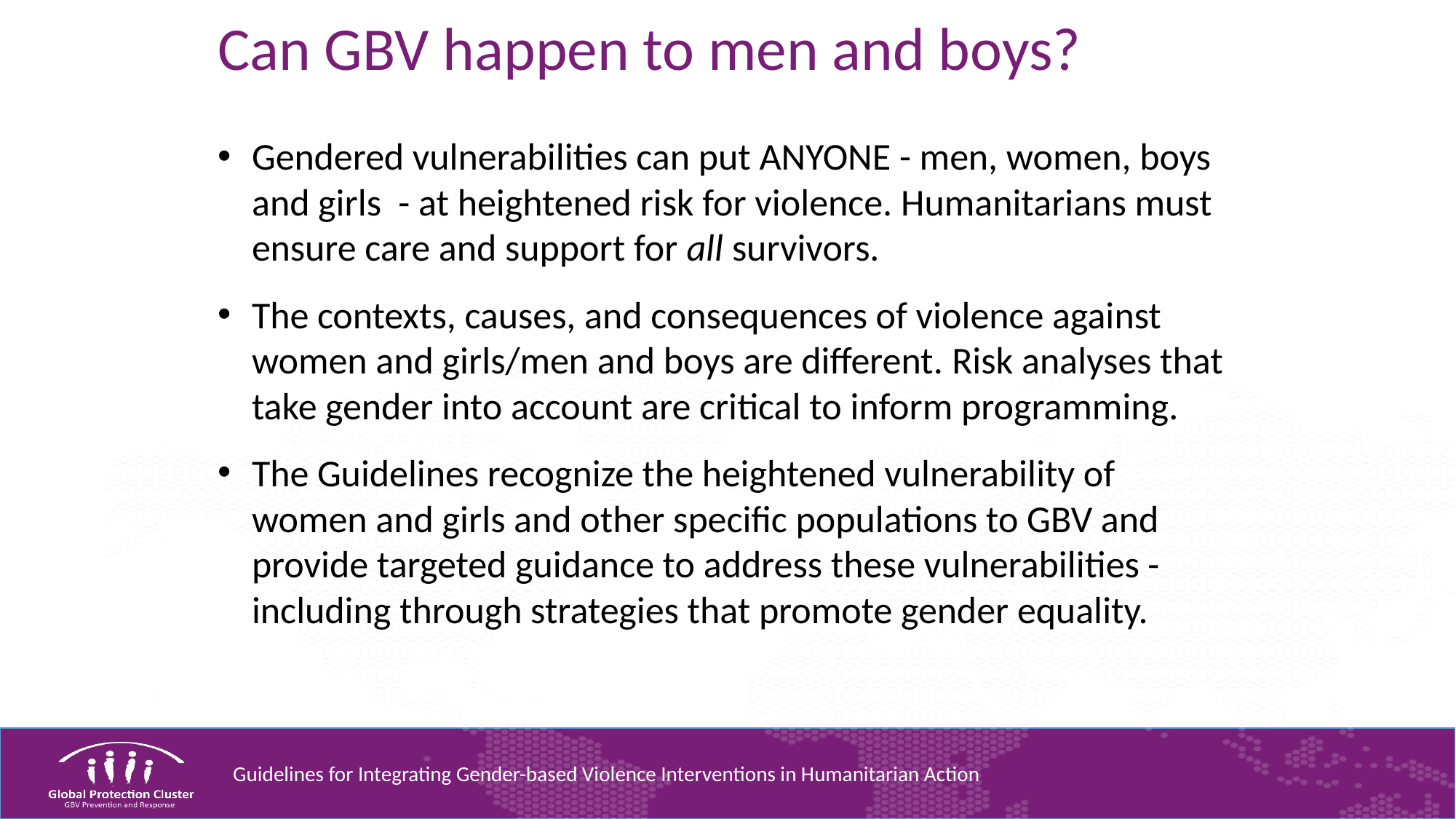

Can GBV happen to men and boys?
Gendered vulnerabilities can put ANYONE - men, women, boys and girls  - at heightened risk for violence. Humanitarians must ensure care and support for all survivors.

The contexts, causes, and consequences of violence against women and girls/men and boys are different. Risk analyses that take gender into account are critical to inform programming.

The Guidelines recognize the heightened vulnerability of women and girls and other specific populations to GBV and provide targeted guidance to address these vulnerabilities - including through strategies that promote gender equality.